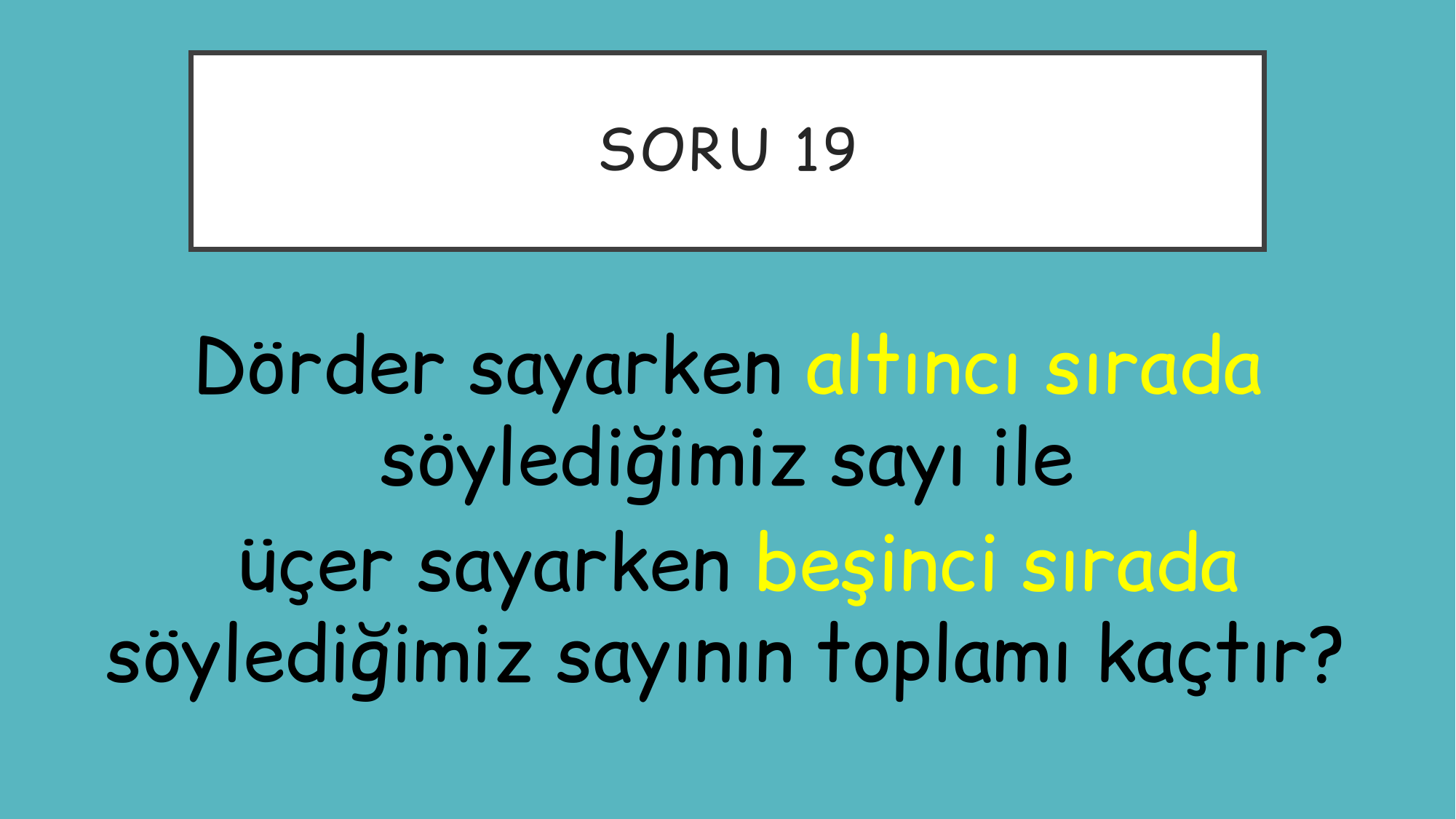

# Soru 19
Dörder sayarken altıncı sırada söylediğimiz sayı ile
 üçer sayarken beşinci sırada söylediğimiz sayının toplamı kaçtır?